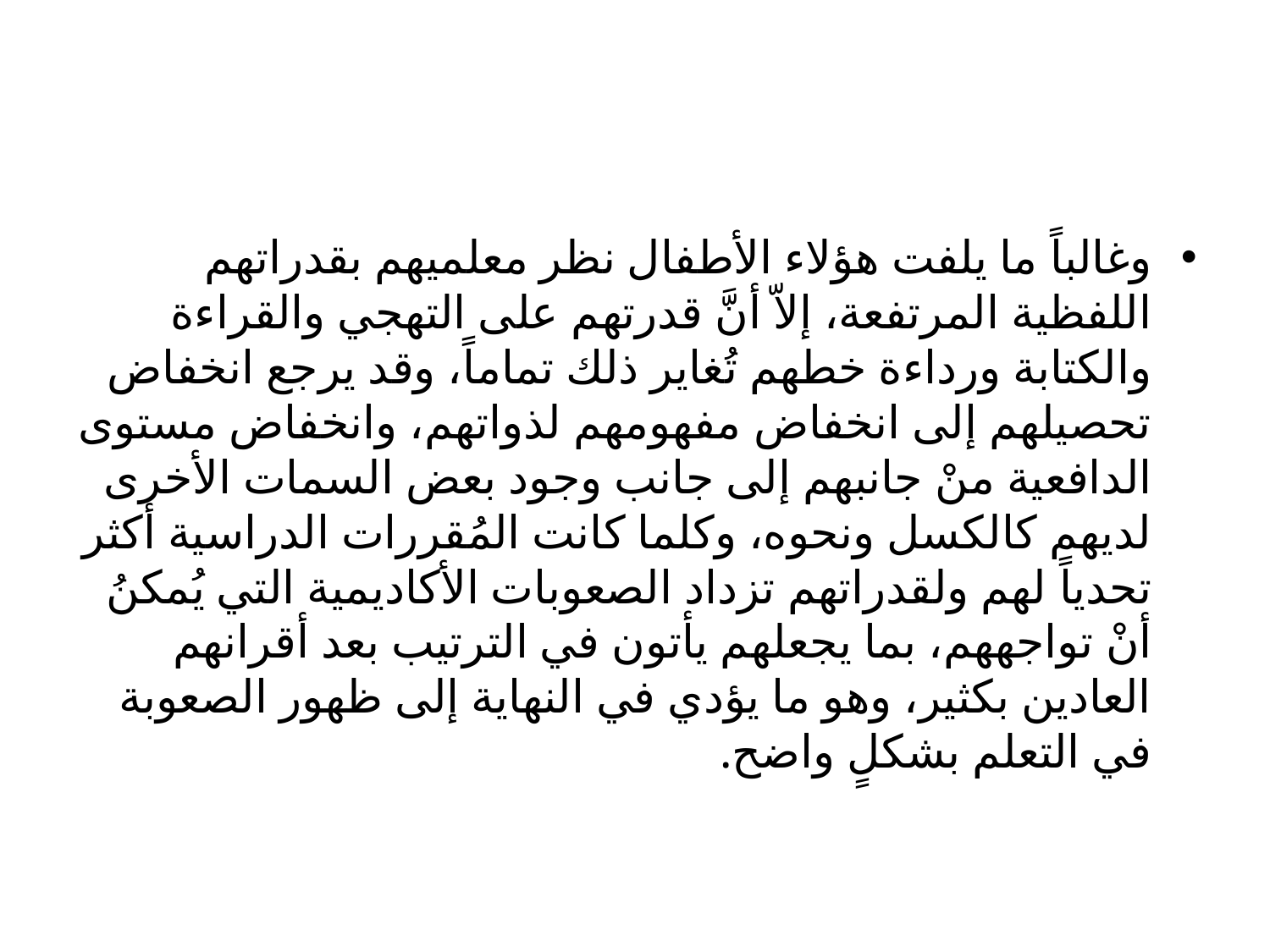

وغالباً ما يلفت هؤلاء الأطفال نظر معلميهم بقدراتهم اللفظية المرتفعة، إلاّ أنَّ قدرتهم على التهجي والقراءة والكتابة ورداءة خطهم تُغاير ذلك تماماً، وقد يرجع انخفاض تحصيلهم إلى انخفاض مفهومهم لذواتهم، وانخفاض مستوى الدافعية منْ جانبهم إلى جانب وجود بعض السمات الأخرى لديهم كالكسل ونحوه، وكلما كانت المُقررات الدراسية أكثر تحدياً لهم ولقدراتهم تزداد الصعوبات الأكاديمية التي يُمكنُ أنْ تواجههم، بما يجعلهم يأتون في الترتيب بعد أقرانهم العادين بكثير، وهو ما يؤدي في النهاية إلى ظهور الصعوبة في التعلم بشكلٍ واضح.